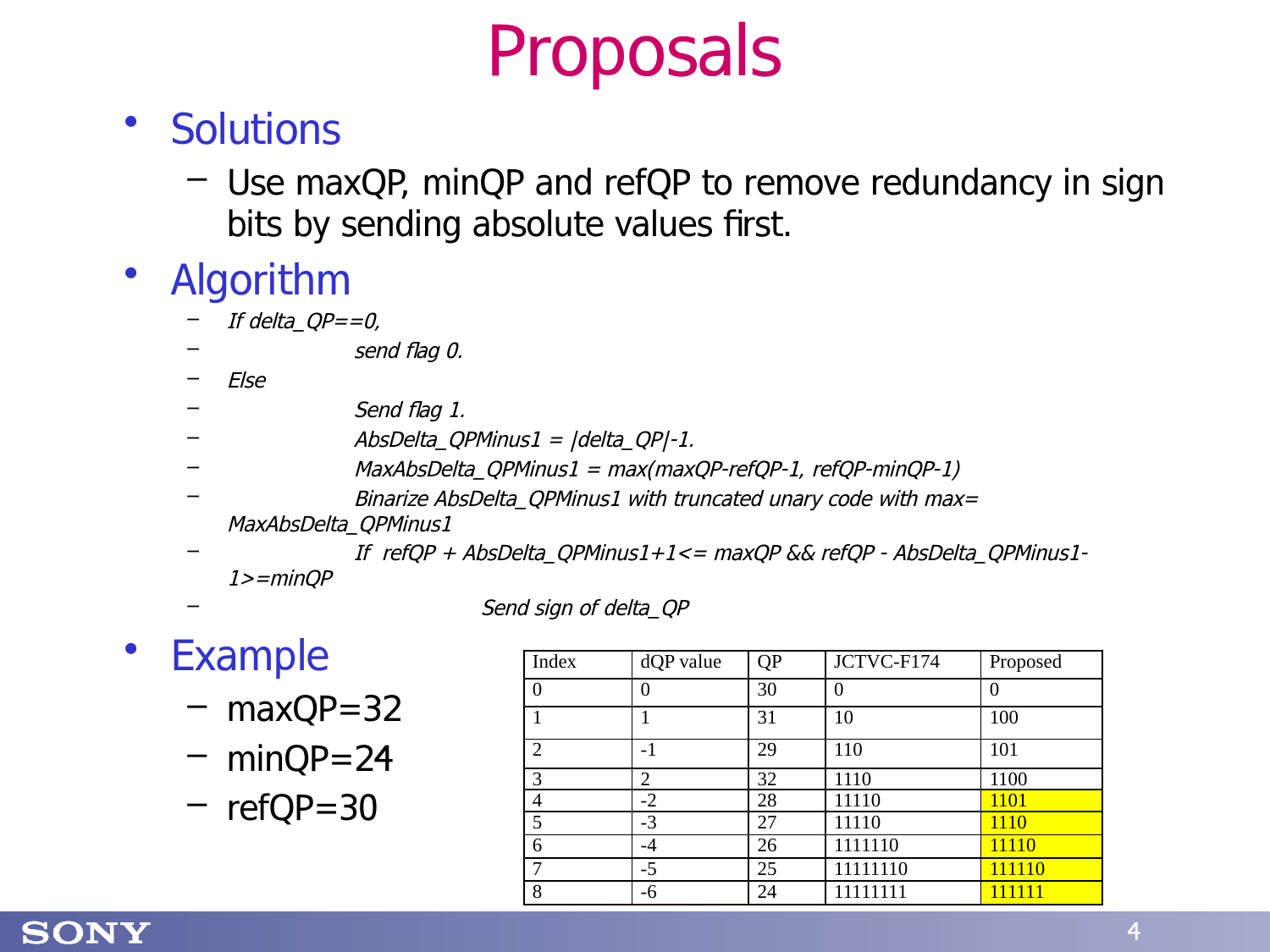

# Proposals
Solutions
Use maxQP, minQP and refQP to remove redundancy in sign bits by sending absolute values first.
Algorithm
If delta_QP==0,
	send flag 0.
Else
	Send flag 1.
	AbsDelta_QPMinus1 = |delta_QP|-1.
	MaxAbsDelta_QPMinus1 = max(maxQP-refQP-1, refQP-minQP-1)
	Binarize AbsDelta_QPMinus1 with truncated unary code with max= MaxAbsDelta_QPMinus1
	If  refQP + AbsDelta_QPMinus1+1<= maxQP && refQP - AbsDelta_QPMinus1-1>=minQP
		Send sign of delta_QP
Example
maxQP=32
minQP=24
refQP=30
| Index | dQP value | QP | JCTVC-F174 | Proposed |
| --- | --- | --- | --- | --- |
| 0 | 0 | 30 | 0 | 0 |
| 1 | 1 | 31 | 10 | 100 |
| 2 | -1 | 29 | 110 | 101 |
| 3 | 2 | 32 | 1110 | 1100 |
| 4 | -2 | 28 | 11110 | 1101 |
| 5 | -3 | 27 | 11110 | 1110 |
| 6 | -4 | 26 | 1111110 | 11110 |
| 7 | -5 | 25 | 11111110 | 111110 |
| 8 | -6 | 24 | 11111111 | 111111 |
4